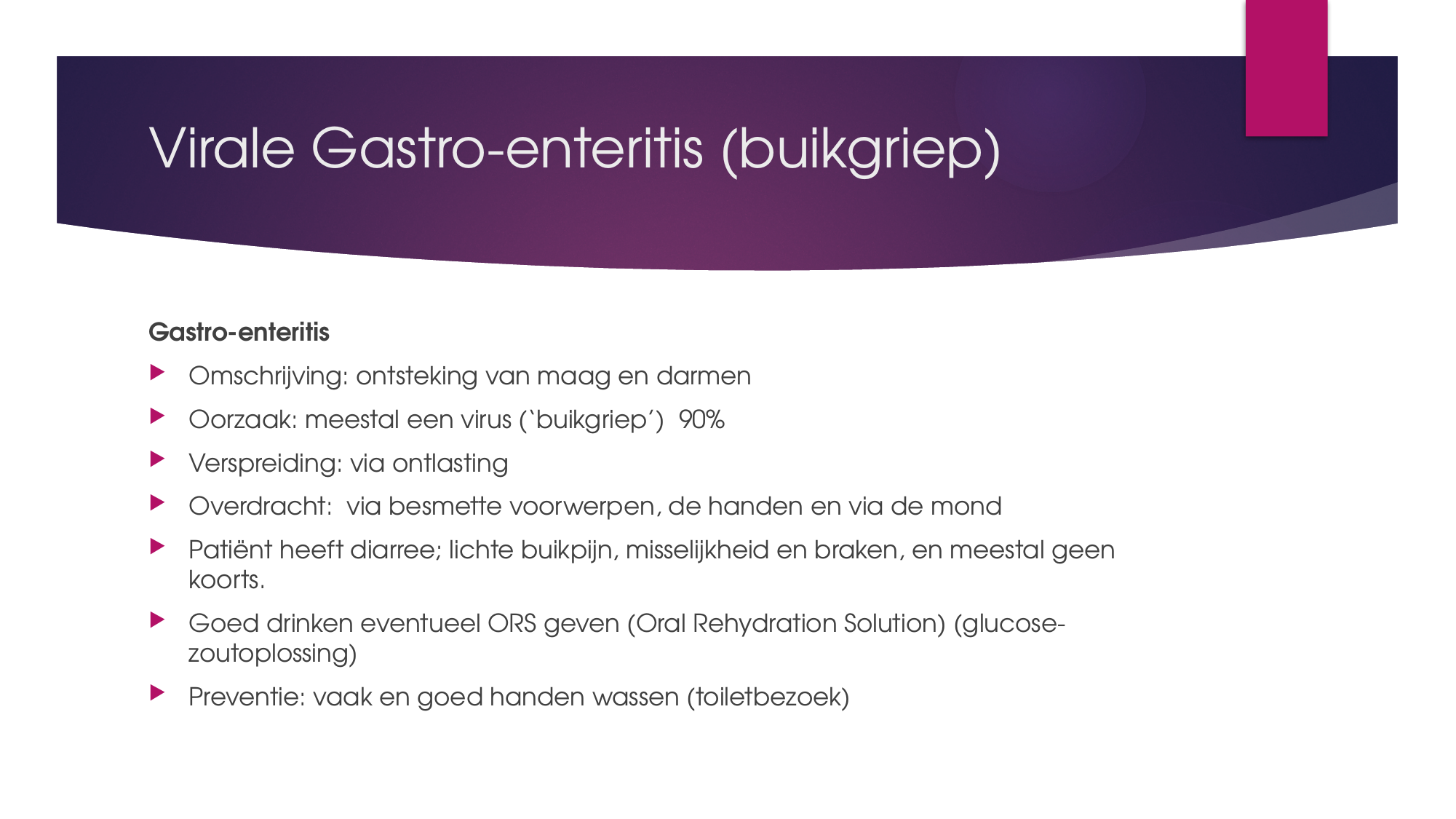

# Virale Gastro-enteritis (buikgriep)
Gastro-enteritis
Omschrijving: ontsteking van maag en darmen
Oorzaak: meestal een virus (‘buikgriep’)  90%
Verspreiding: via ontlasting
Overdracht:  via besmette voorwerpen, de handen en via de mond
Patiënt heeft diarree; lichte buikpijn, misselijkheid en braken, en meestal geen koorts.
Goed drinken eventueel ORS geven (Oral Rehydration Solution) (glucose-zoutoplossing)
Preventie: vaak en goed handen wassen (toiletbezoek)